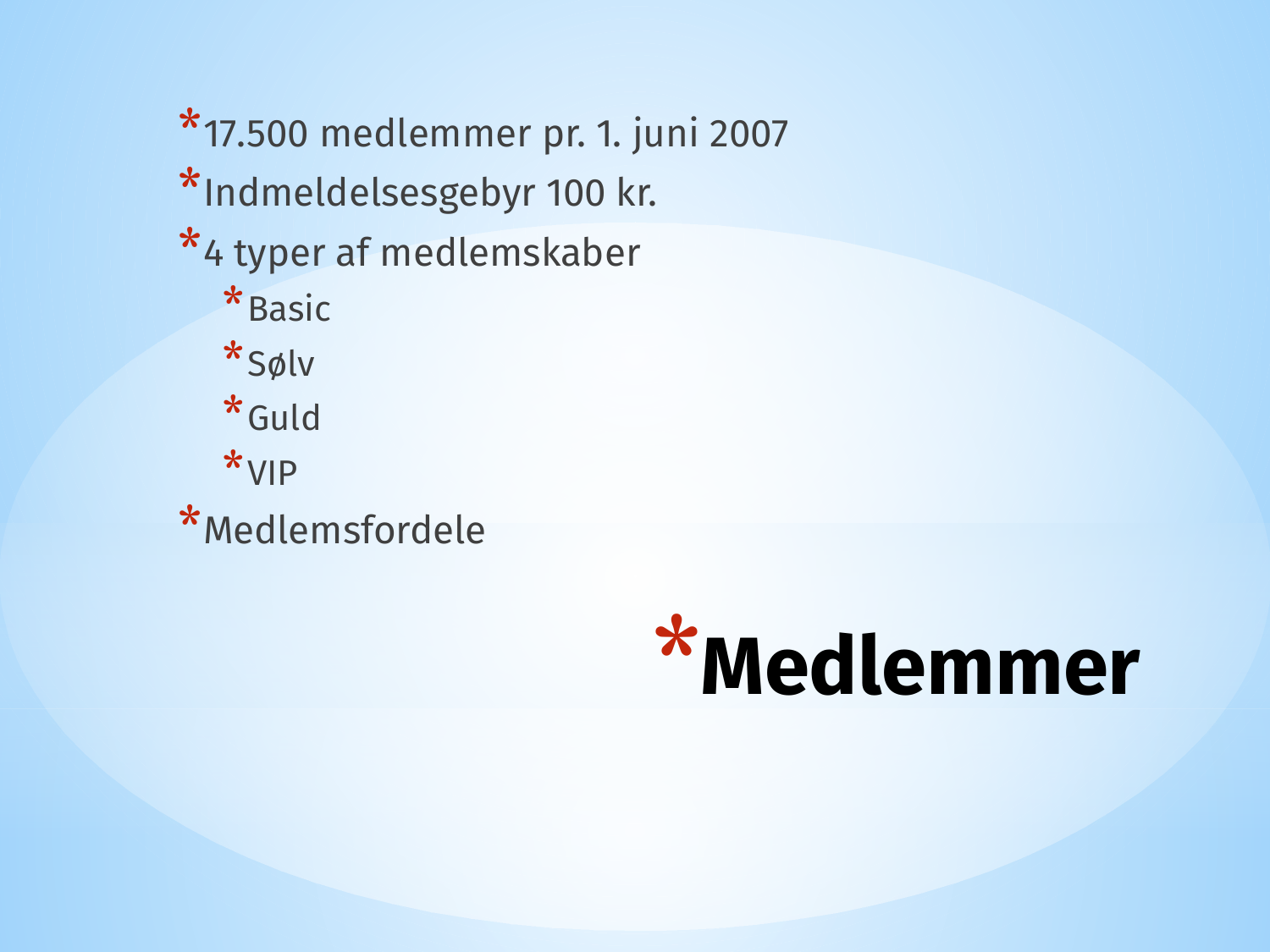

17.500 medlemmer pr. 1. juni 2007
Indmeldelsesgebyr 100 kr.
4 typer af medlemskaber
Basic
Sølv
Guld
VIP
Medlemsfordele
# Medlemmer